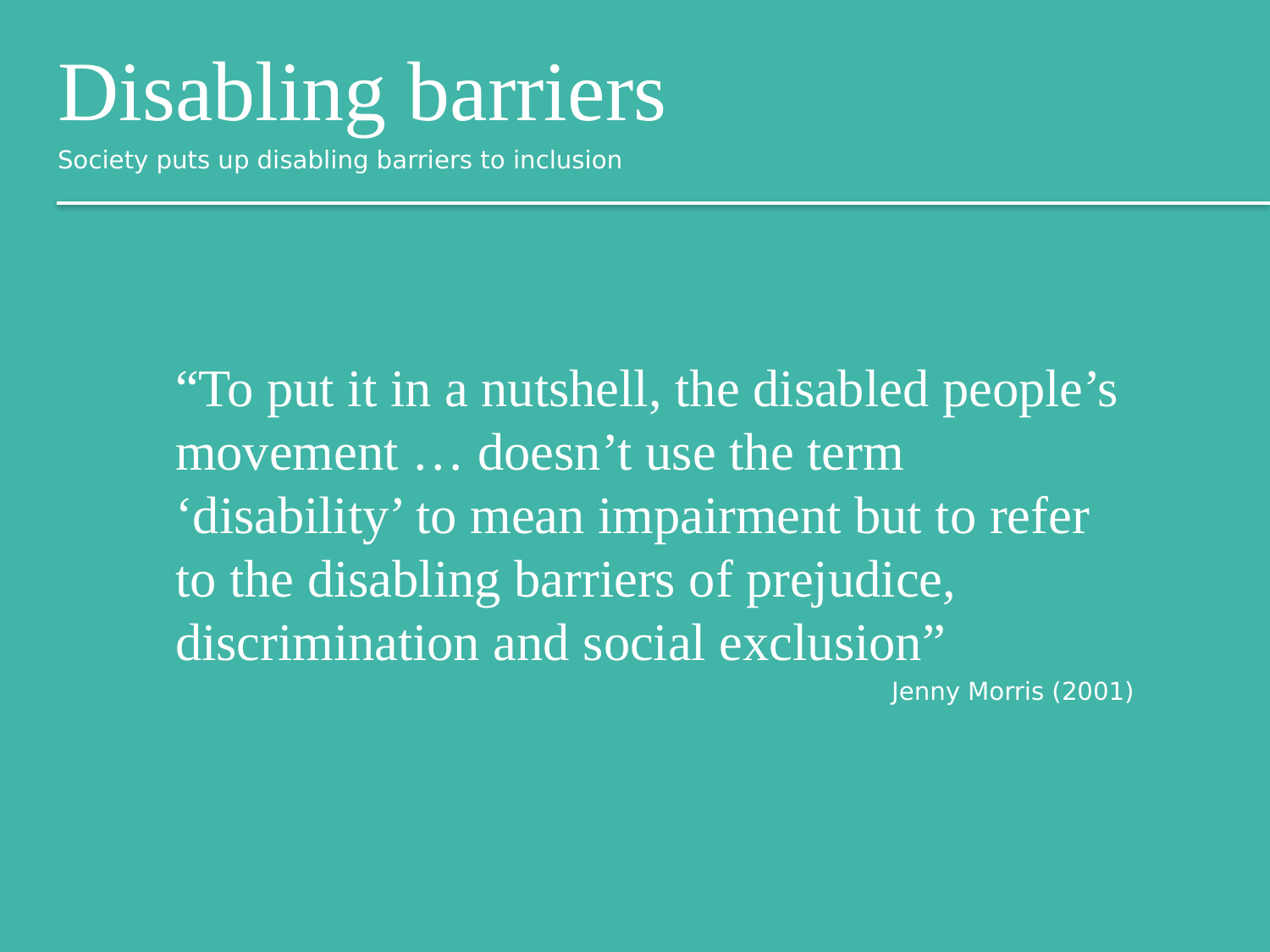

Disabling barriers
Society puts up disabling barriers to inclusion
“To put it in a nutshell, the disabled people’s movement … doesn’t use the term ‘disability’ to mean impairment but to refer to the disabling barriers of prejudice, discrimination and social exclusion”
Jenny Morris (2001)